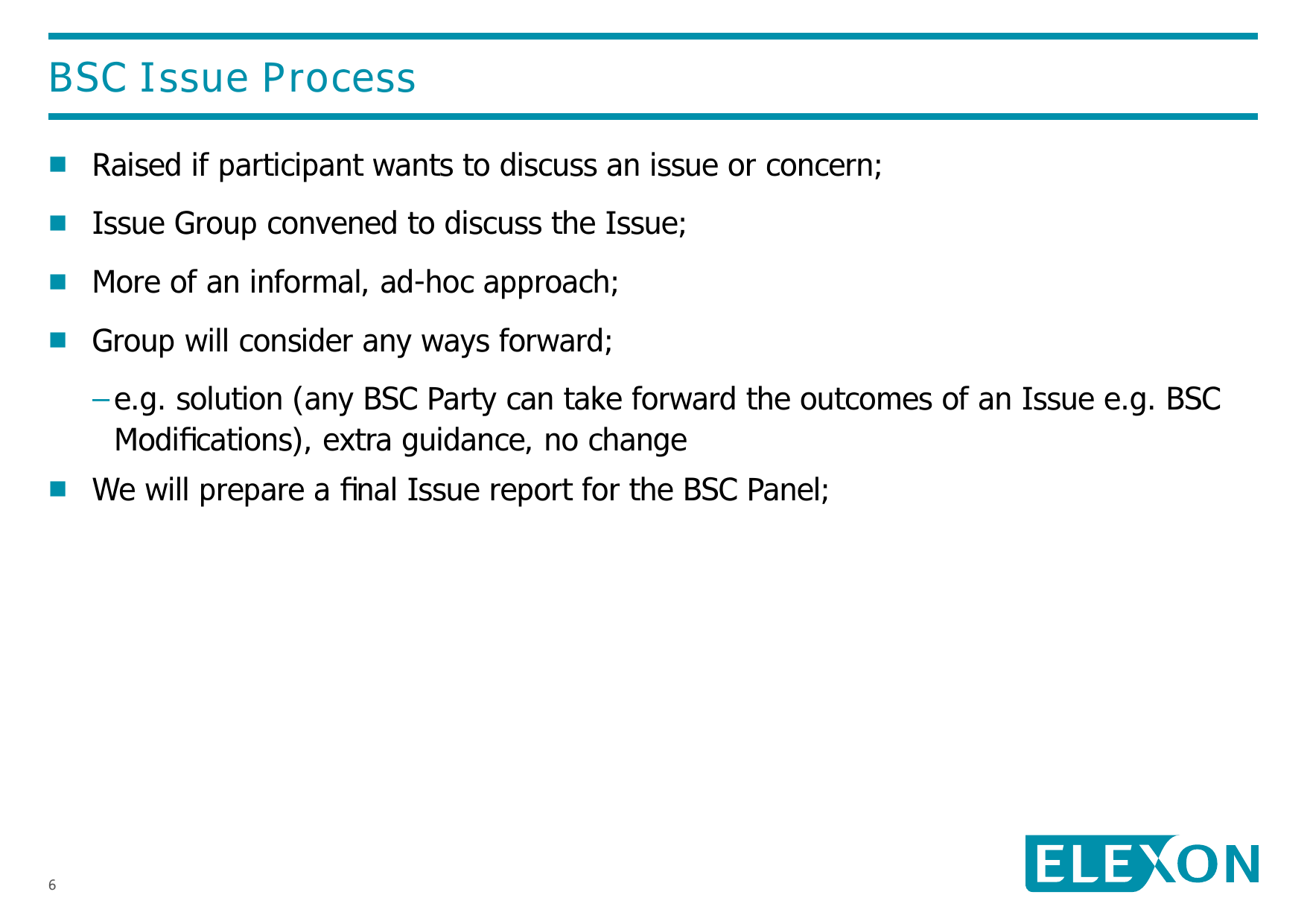

# BSC Issue Process
Raised if participant wants to discuss an issue or concern;
Issue Group convened to discuss the Issue;
More of an informal, ad-hoc approach;
Group will consider any ways forward;
e.g. solution (any BSC Party can take forward the outcomes of an Issue e.g. BSC Modifications), extra guidance, no change
We will prepare a final Issue report for the BSC Panel;
6